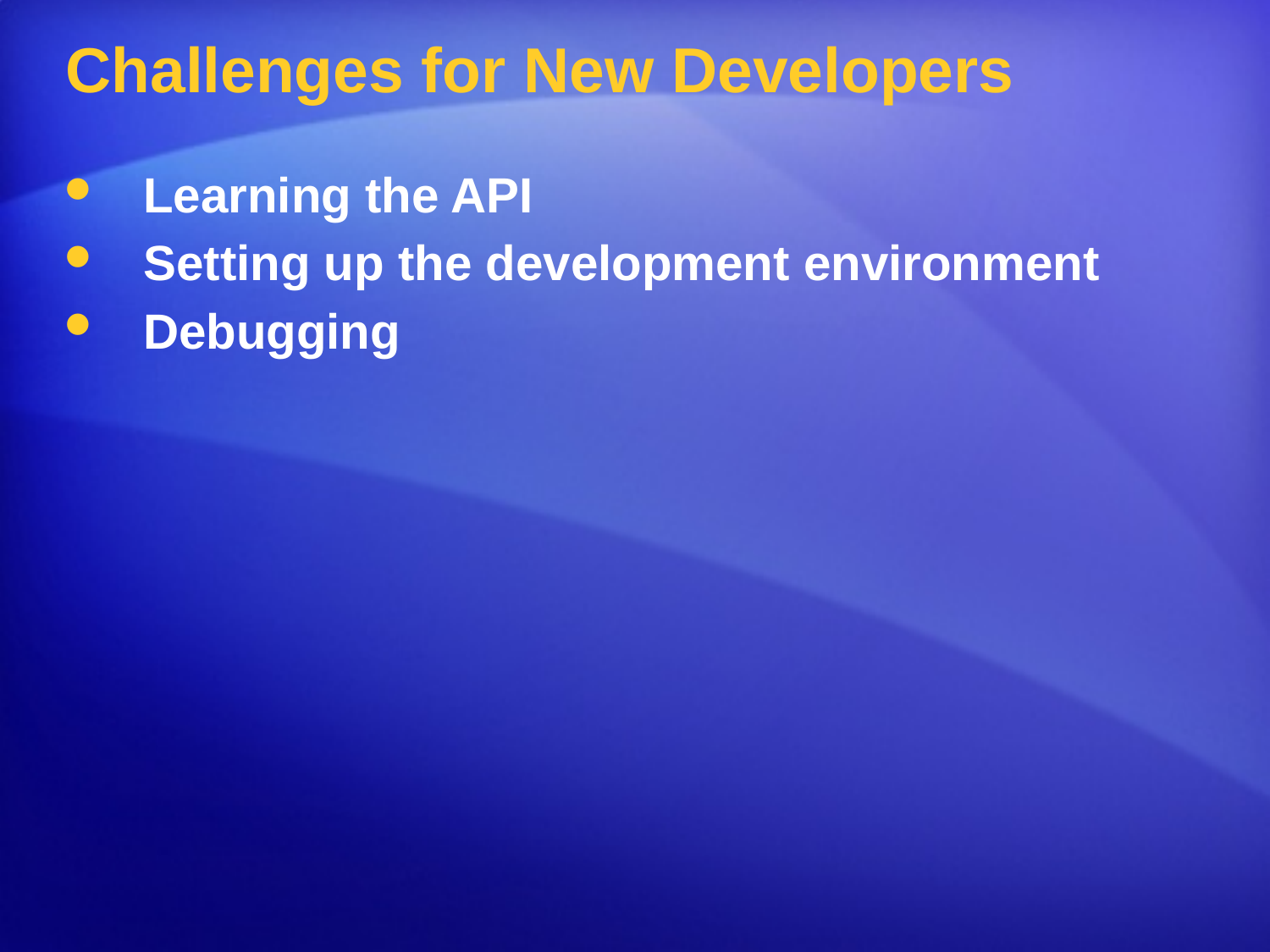

# Challenges for New Developers
Learning the API
Setting up the development environment
Debugging